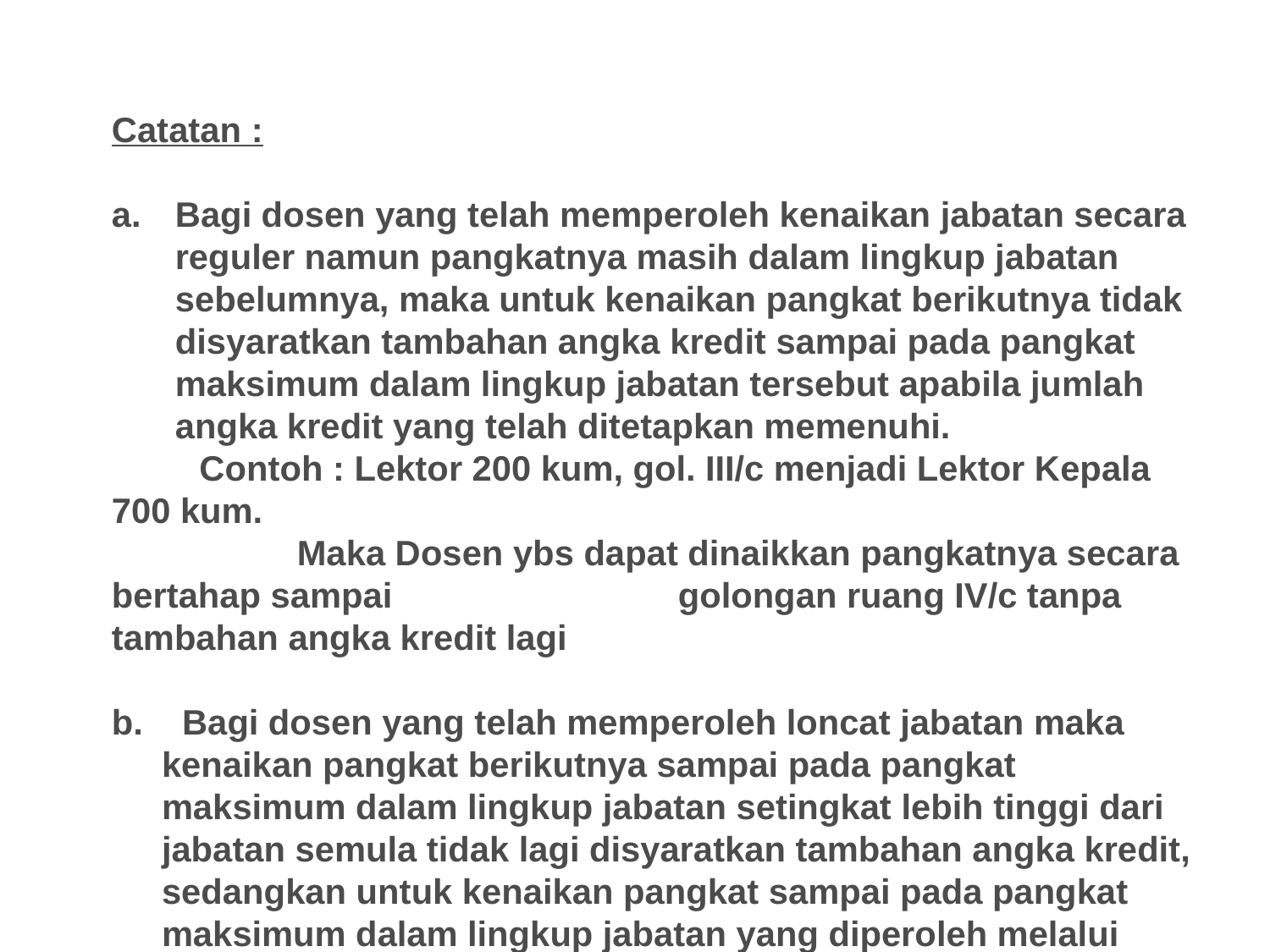

Catatan :

Bagi dosen yang telah memperoleh kenaikan jabatan secara reguler namun pangkatnya masih dalam lingkup jabatan sebelumnya, maka untuk kenaikan pangkat berikutnya tidak disyaratkan tambahan angka kredit sampai pada pangkat maksimum dalam lingkup jabatan tersebut apabila jumlah angka kredit yang telah ditetapkan memenuhi.
         Contoh : Lektor 200 kum, gol. III/c menjadi Lektor Kepala 700 kum.
	      Maka Dosen ybs dapat dinaikkan pangkatnya secara bertahap sampai	  	      golongan ruang IV/c tanpa tambahan angka kredit lagi

b.    Bagi dosen yang telah memperoleh loncat jabatan maka kenaikan pangkat berikutnya sampai pada pangkat maksimum dalam lingkup jabatan setingkat lebih tinggi dari jabatan semula tidak lagi disyaratkan tambahan angka kredit, sedangkan untuk kenaikan pangkat sampai pada pangkat maksimum dalam lingkup jabatan yang diperoleh melalui loncat jabatan sesuai dengan jumlah angka kredit yang telah ditetapkan, diharuskan mengumpulkan tambahan angka kredit sebanyak 30% dari unsur utama yang disyaratkan untuk setiap kali kenaikan pangkat tersebut.